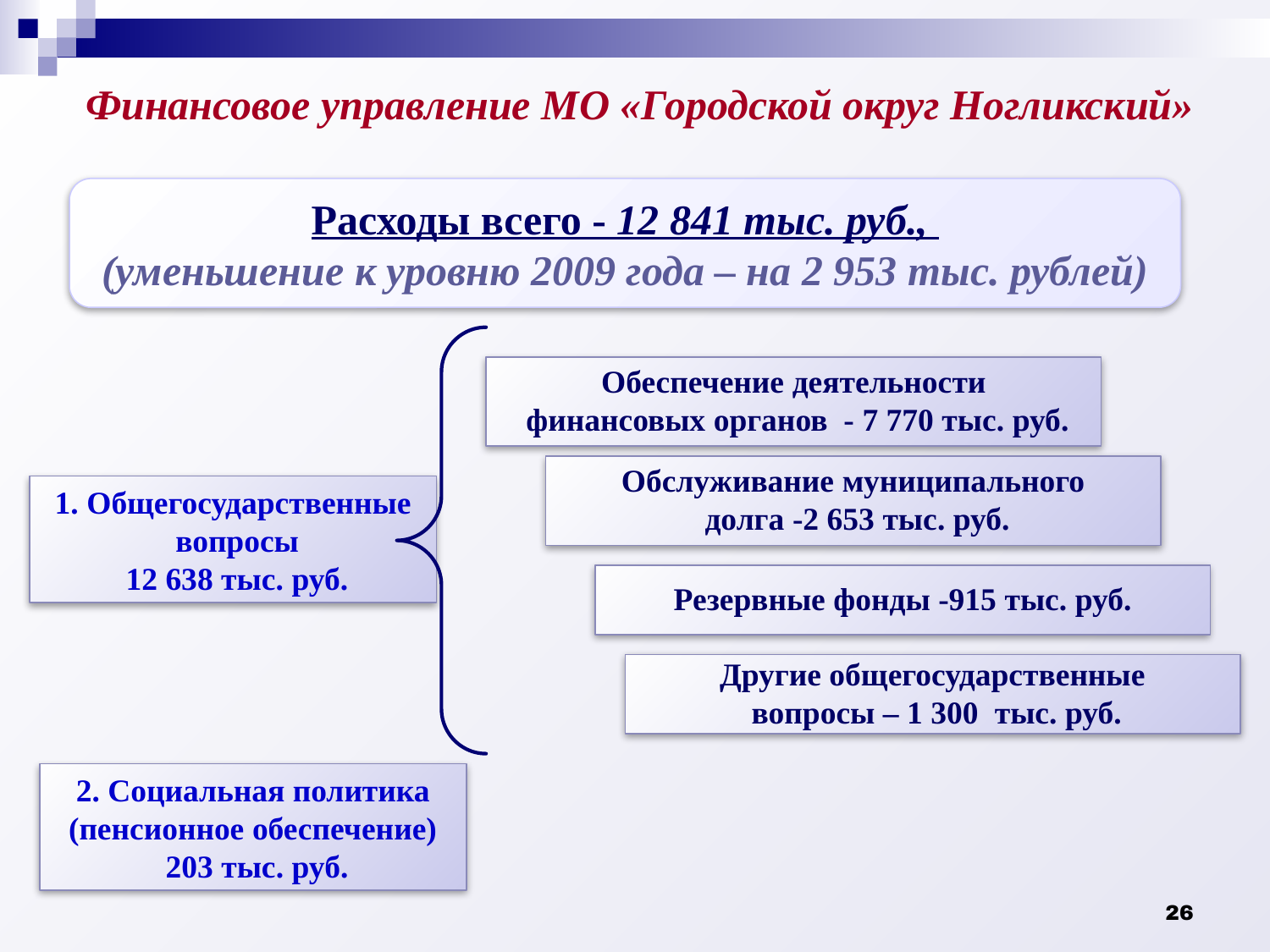

# Финансовое управление МО «Городской округ Ногликский»

Расходы всего - 12 841 тыс. руб.,
(уменьшение к уровню 2009 года – на 2 953 тыс. рублей)

Обеспечение деятельности
 финансовых органов  - 7 770 тыс. руб.

Обслуживание муниципального
 долга -2 653 тыс. руб.

1. Общегосударственные
 вопросы
 12 638 тыс. руб.

Резервные фонды -915 тыс. руб.

Другие общегосударственные
 вопросы – 1 300  тыс. руб.

2. Социальная политика
(пенсионное обеспечение)
 203 тыс. руб.
26